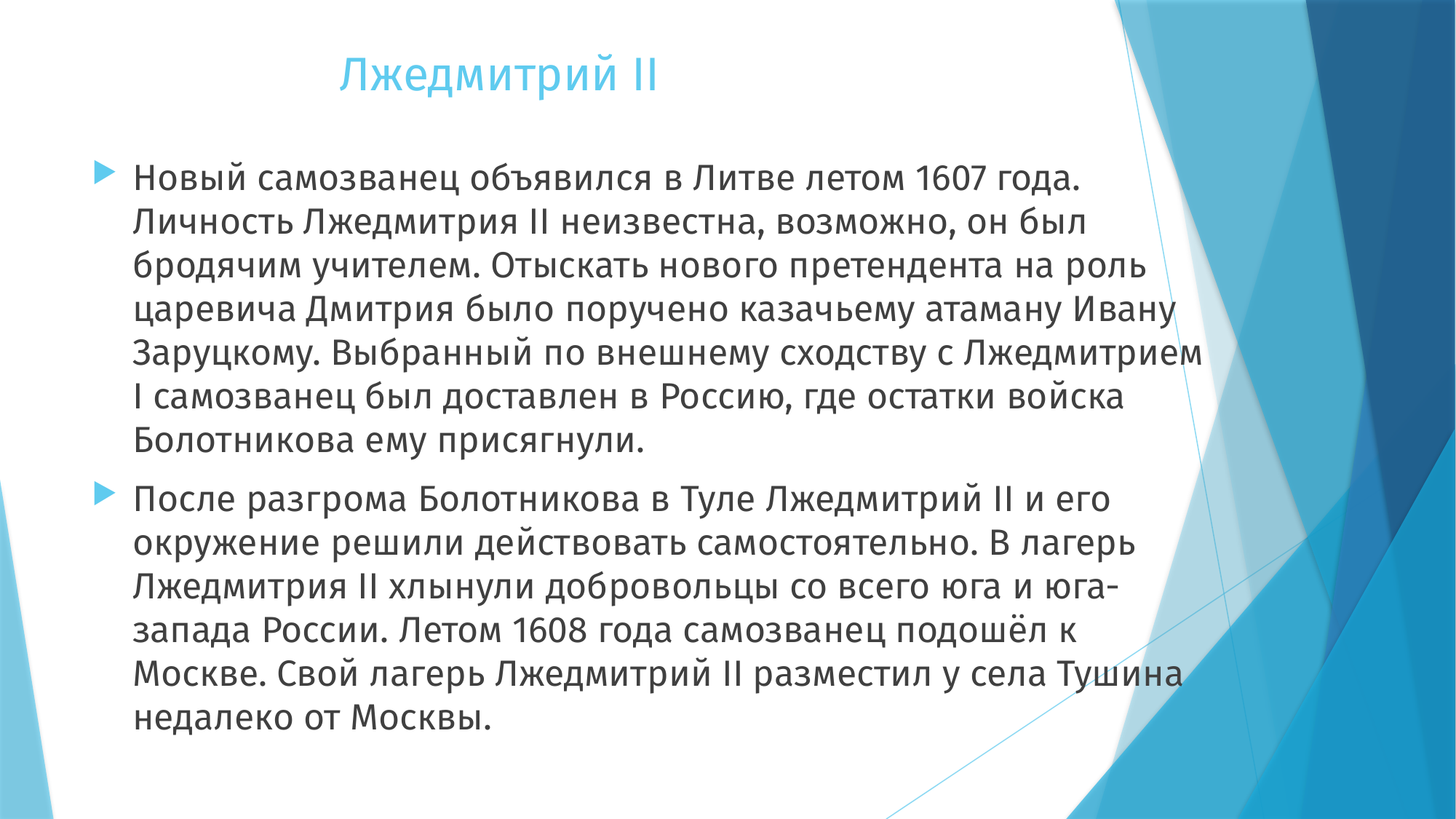

# Лжедмитрий II
Новый самозванец объявился в Литве летом 1607 года. Личность Лжедмитрия II неизвестна, возможно, он был бродячим учителем. Отыскать нового претендента на роль царевича Дмитрия было поручено казачьему атаману Ивану Заруцкому. Выбранный по внешнему сходству с Лжедмитрием I самозванец был доставлен в Россию, где остатки войска Болотникова ему присягнули.
После разгрома Болотникова в Туле Лжедмитрий II и его окружение решили действовать самостоятельно. В лагерь Лжедмитрия II хлынули добровольцы со всего юга и юга-запада России. Летом 1608 года самозванец подошёл к Москве. Свой лагерь Лжедмитрий II разместил у села Тушина недалеко от Москвы.